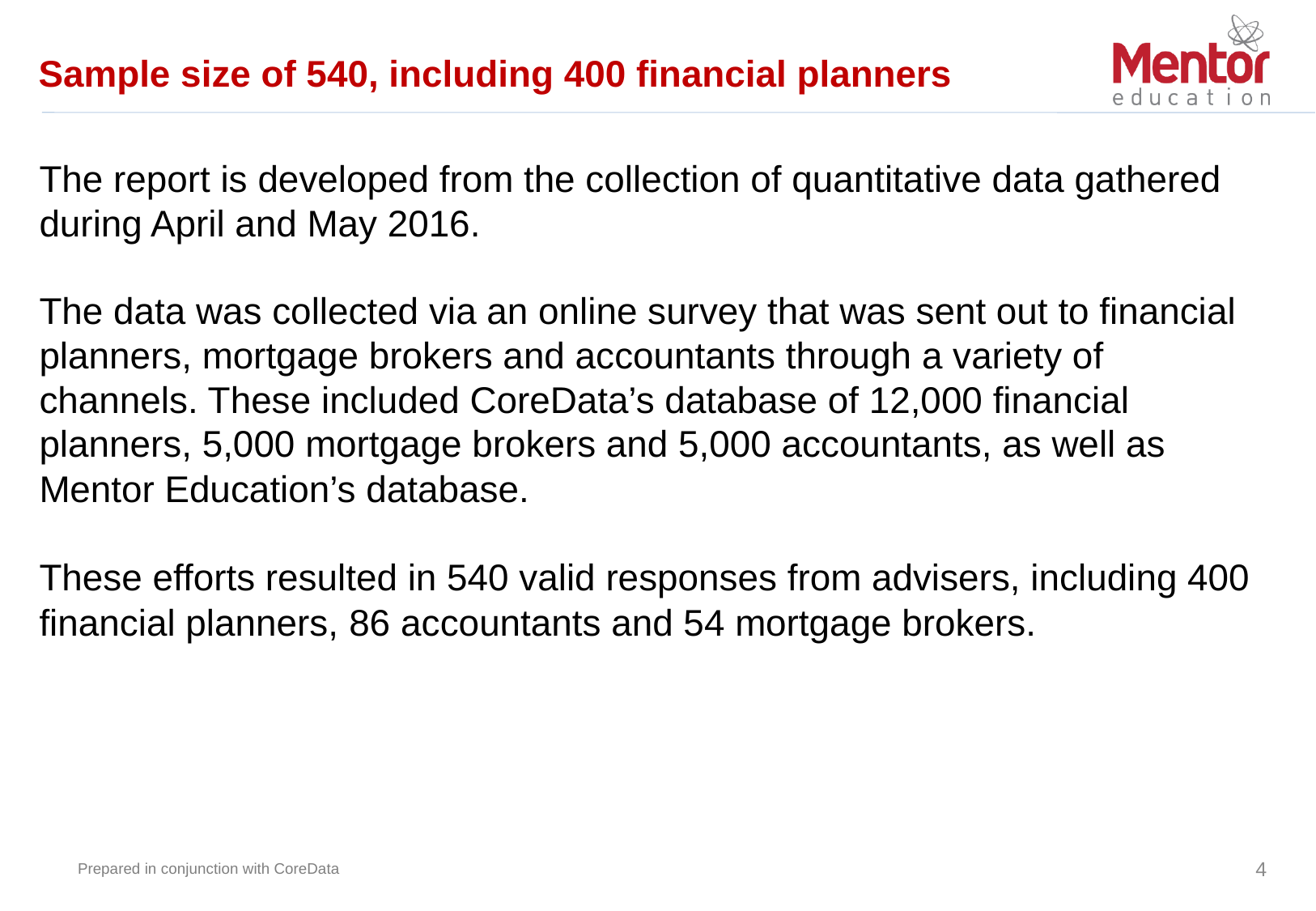

Sample size of 540, including 400 financial planners
The report is developed from the collection of quantitative data gathered during April and May 2016.

The data was collected via an online survey that was sent out to financial planners, mortgage brokers and accountants through a variety of channels. These included CoreData’s database of 12,000 financial planners, 5,000 mortgage brokers and 5,000 accountants, as well as Mentor Education’s database.

These efforts resulted in 540 valid responses from advisers, including 400 financial planners, 86 accountants and 54 mortgage brokers.
4